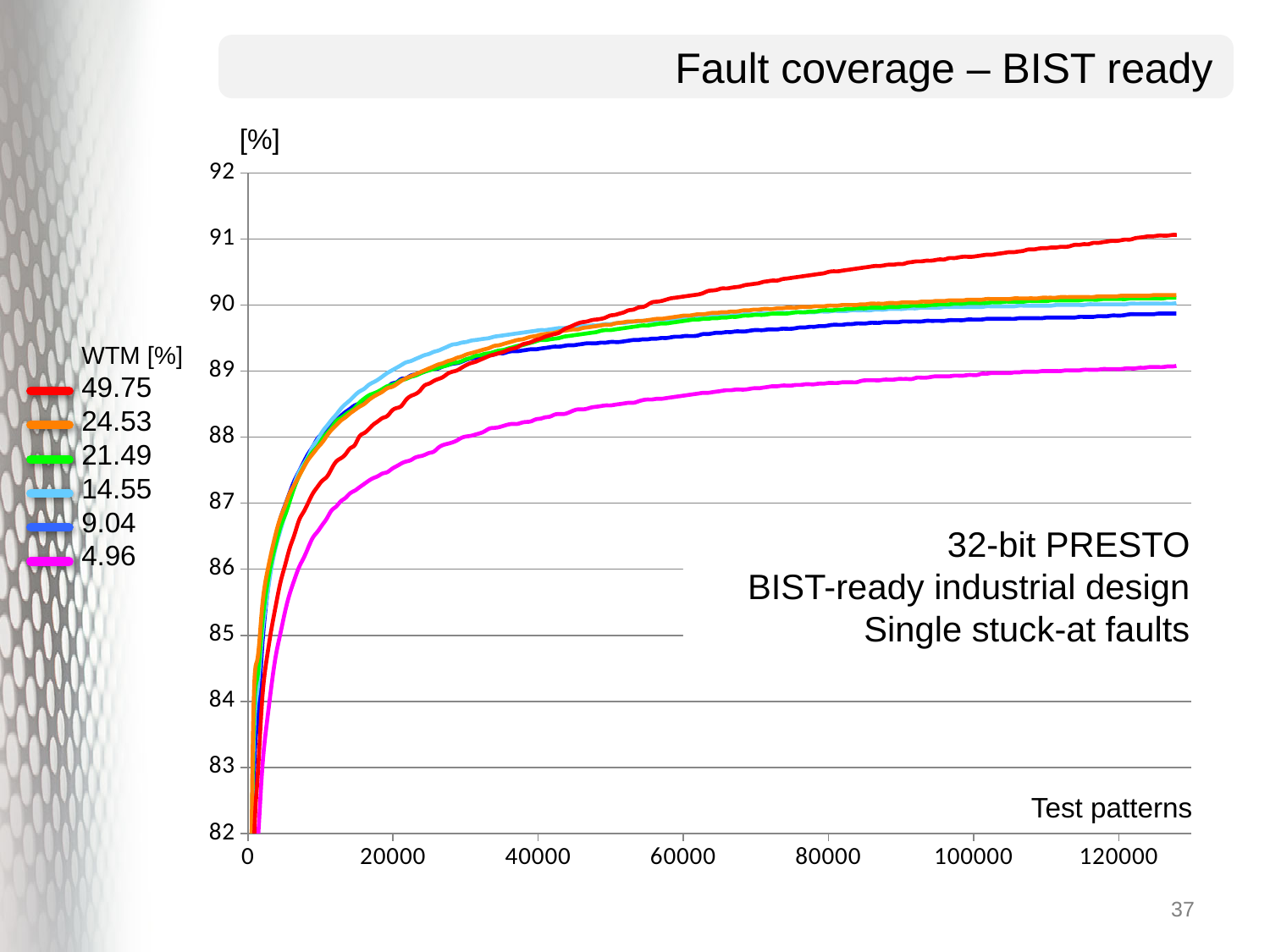

# Fault coverage – BIST ready
[%]

### Chart

| Category | RND= 49.75% | WTM= 24.53% | WTM= 21.49% | WTM= 14.55% | WTM= 9.04% | WTM= 4.96% |
|---|---|---|---|---|---|---|
WTM [%]
49.75
24.53
21.49
14.55
9.04
4.96
32-bit PRESTO
BIST-ready industrial design
Single stuck-at faults
Test patterns